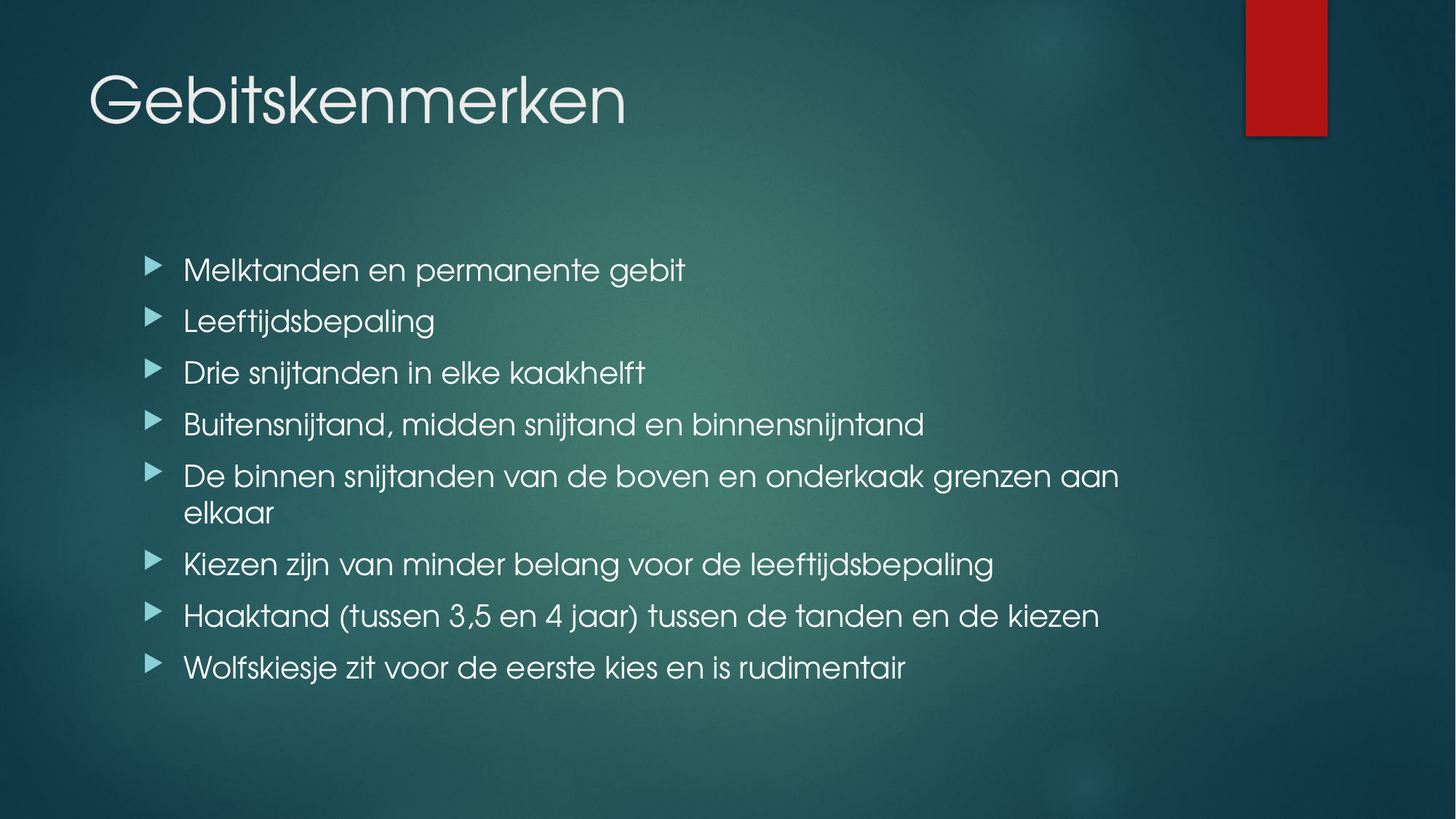

# Gebitskenmerken
Melktanden en permanente gebit
Leeftijdsbepaling
Drie snijtanden in elke kaakhelft
Buitensnijtand, midden snijtand en binnensnijntand
De binnen snijtanden van de boven en onderkaak grenzen aan elkaar
Kiezen zijn van minder belang voor de leeftijdsbepaling
Haaktand (tussen 3,5 en 4 jaar) tussen de tanden en de kiezen
Wolfskiesje zit voor de eerste kies en is rudimentair